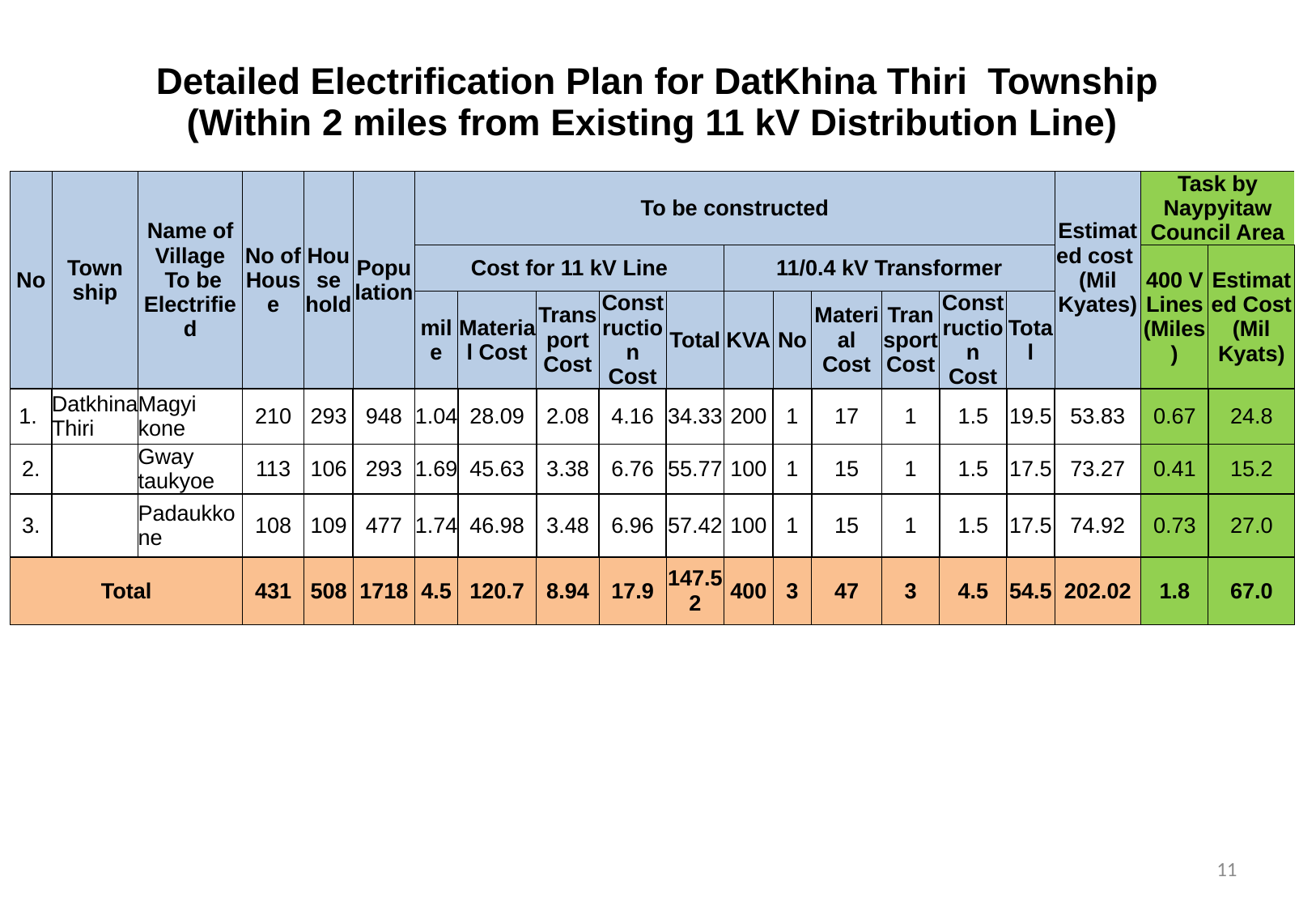

| Detailed Electrification Plan for DatKhina Thiri Township (Within 2 miles from Existing 11 kV Distribution Line) |  |  |  |  |  |  |  |  |  |  |  |  |  |  |  |  |  |  |  |  |  |  |  |
| --- | --- | --- | --- | --- | --- | --- | --- | --- | --- | --- | --- | --- | --- | --- | --- | --- | --- | --- | --- | --- | --- | --- | --- |
|  |  |  |  |  |  |  |  |  |  |  |  |  |  |  |  |  |  |  |  |  |  |  |  |
| No | Town ship | Name of Village To be Electrified | No of House | House hold | Popu lation | To be constructed |  |  |  |  |  |  |  |  |  |  |  |  |  |  | Estimated cost (Mil Kyates) | Task by Naypyitaw Council Area |  |
|  |  |  |  |  |  | Cost for 11 kV Line |  |  |  |  |  | 11/0.4 kV Transformer |  |  |  |  |  |  |  |  |  | 400 V Lines (Miles) | Estimated Cost (Mil Kyats) |
|  |  |  |  |  |  | mile | Material Cost | Transport Cost | Construction Cost |  | Total | KVA | No |  | Material Cost |  | Transport Cost | Construction Cost |  | Total |  |  |  |
| 1. | Datkhina Thiri | Magyi kone | 210 | 293 | 948 | 1.04 | 28.09 | 2.08 | 4.16 |  | 34.33 | 200 | 1 |  | 17 |  | 1 | 1.5 |  | 19.5 | 53.83 | 0.67 | 24.8 |
| 2. |  | ​Gway taukyoe | 113 | 106 | 293 | 1.69 | 45.63 | 3.38 | 6.76 |  | 55.77 | 100 | 1 |  | 15 |  | 1 | 1.5 |  | 17.5 | 73.27 | 0.41 | 15.2 |
| 3. |  | Padaukkone | 108 | 109 | 477 | 1.74 | 46.98 | 3.48 | 6.96 |  | 57.42 | 100 | 1 |  | 15 |  | 1 | 1.5 |  | 17.5 | 74.92 | 0.73 | 27.0 |
| Total |  |  | 431 | 508 | 1718 | 4.5 | 120.7 | 8.94 | 17.9 |  | 147.52 | 400 | 3 |  | 47 |  | 3 | 4.5 |  | 54.5 | 202.02 | 1.8 | 67.0 |
11